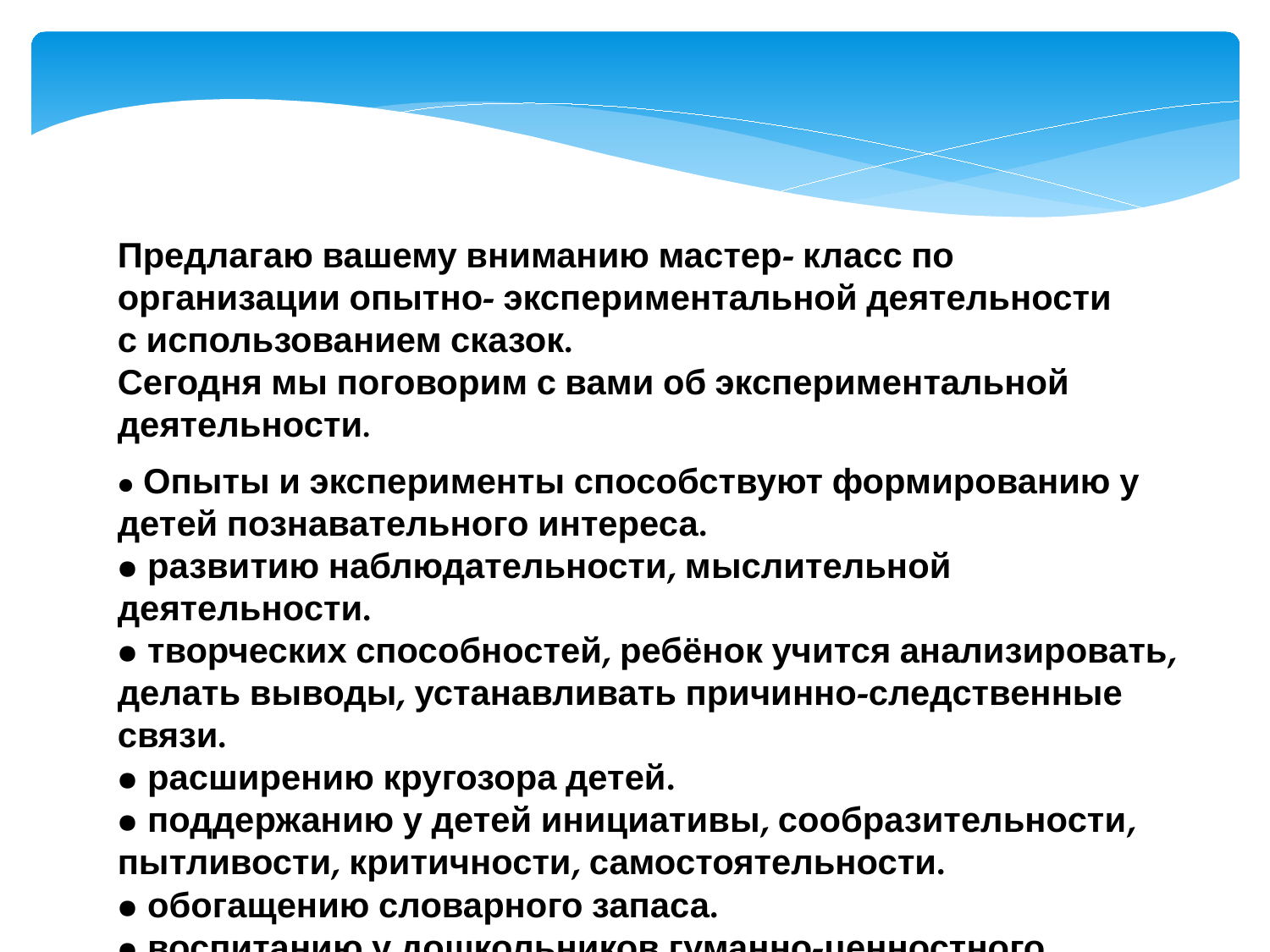

Предлагаю вашему вниманию мастер- класс по организации опытно- экспериментальной деятельности с использованием сказок.
Сегодня мы поговорим с вами об экспериментальной деятельности.
• Опыты и эксперименты способствуют формированию у детей познавательного интереса.
• развитию наблюдательности, мыслительной деятельности.
• творческих способностей, ребёнок учится анализировать, делать выводы, устанавливать причинно-следственные связи.
• расширению кругозора детей.
• поддержанию у детей инициативы, сообразительности, пытливости, критичности, самостоятельности.
• обогащению словарного запаса.
• воспитанию у дошкольников гуманно-ценностного отношения к окружающей действительности.